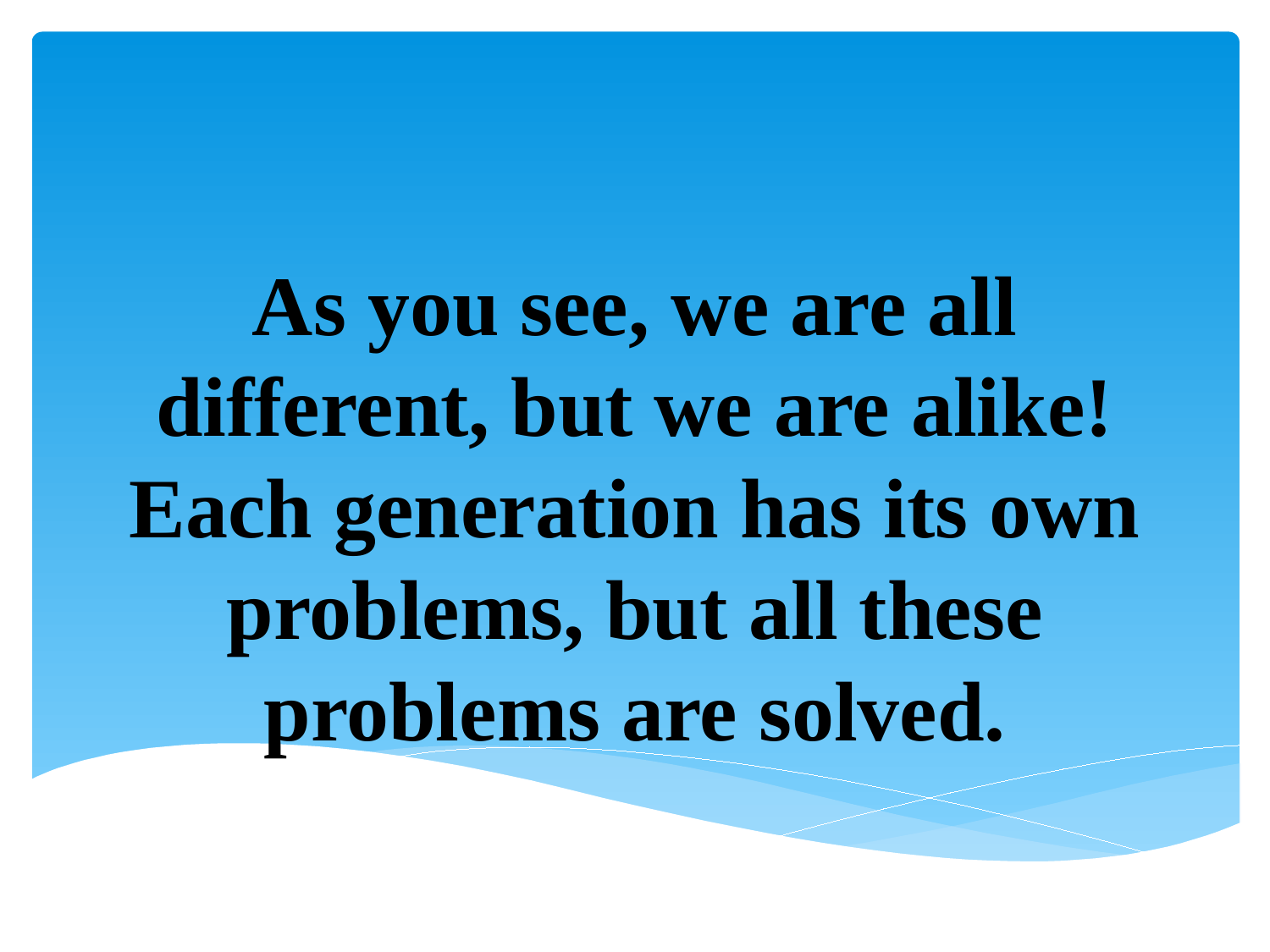

# As you see, we are all different, but we are alike! Each generation has its own problems, but all these problems are solved.